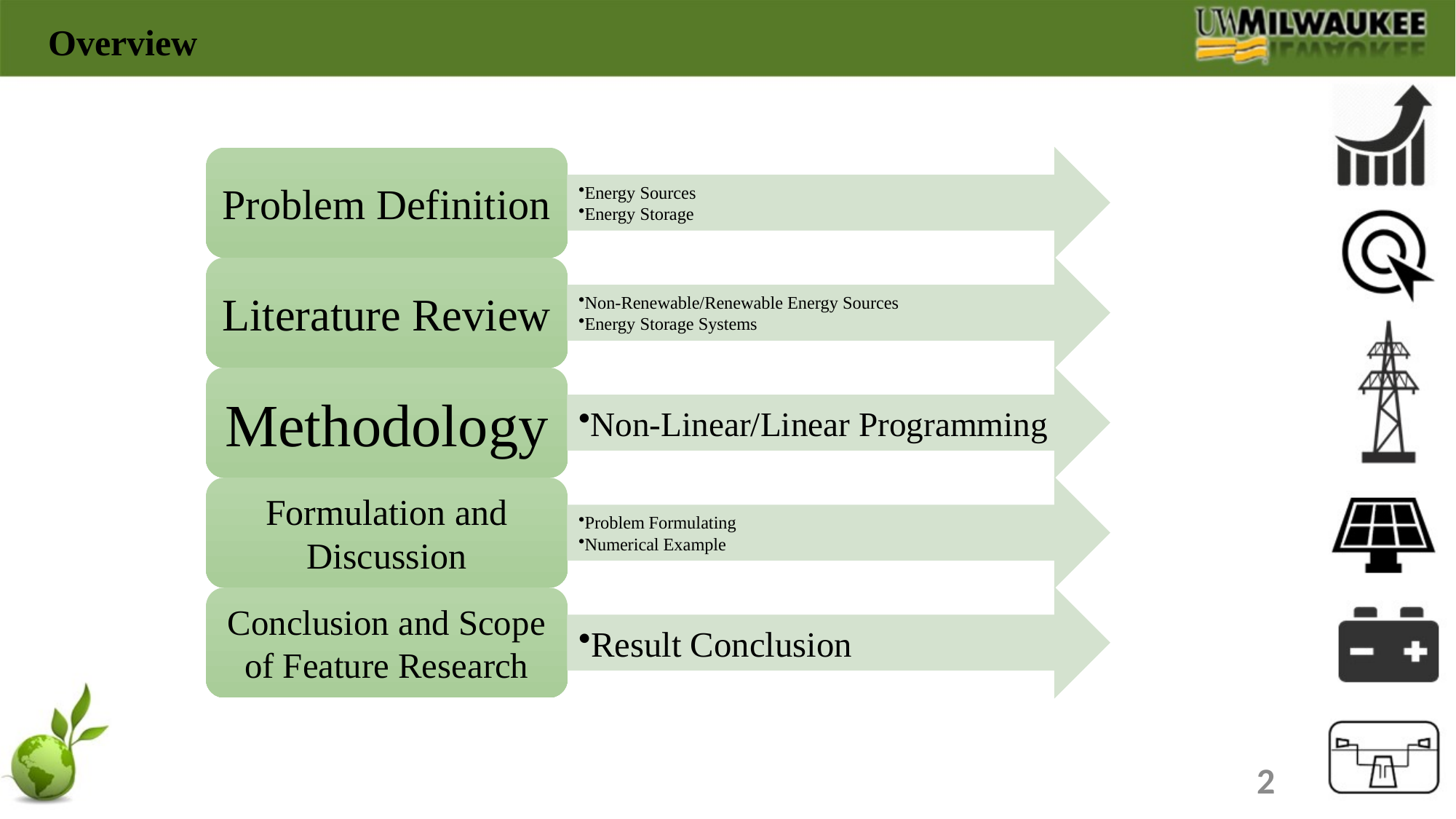

Overview
Problem Definition
Energy Sources
Literature Review
Non-Renewable/Renewable Energy Sources
Energy Storage
Energy Storage Systems
Methodology
Non-Linear/Linear Programming
Formulation and Discussion
Problem Formulating
Numerical Example
Result Conclusion
2